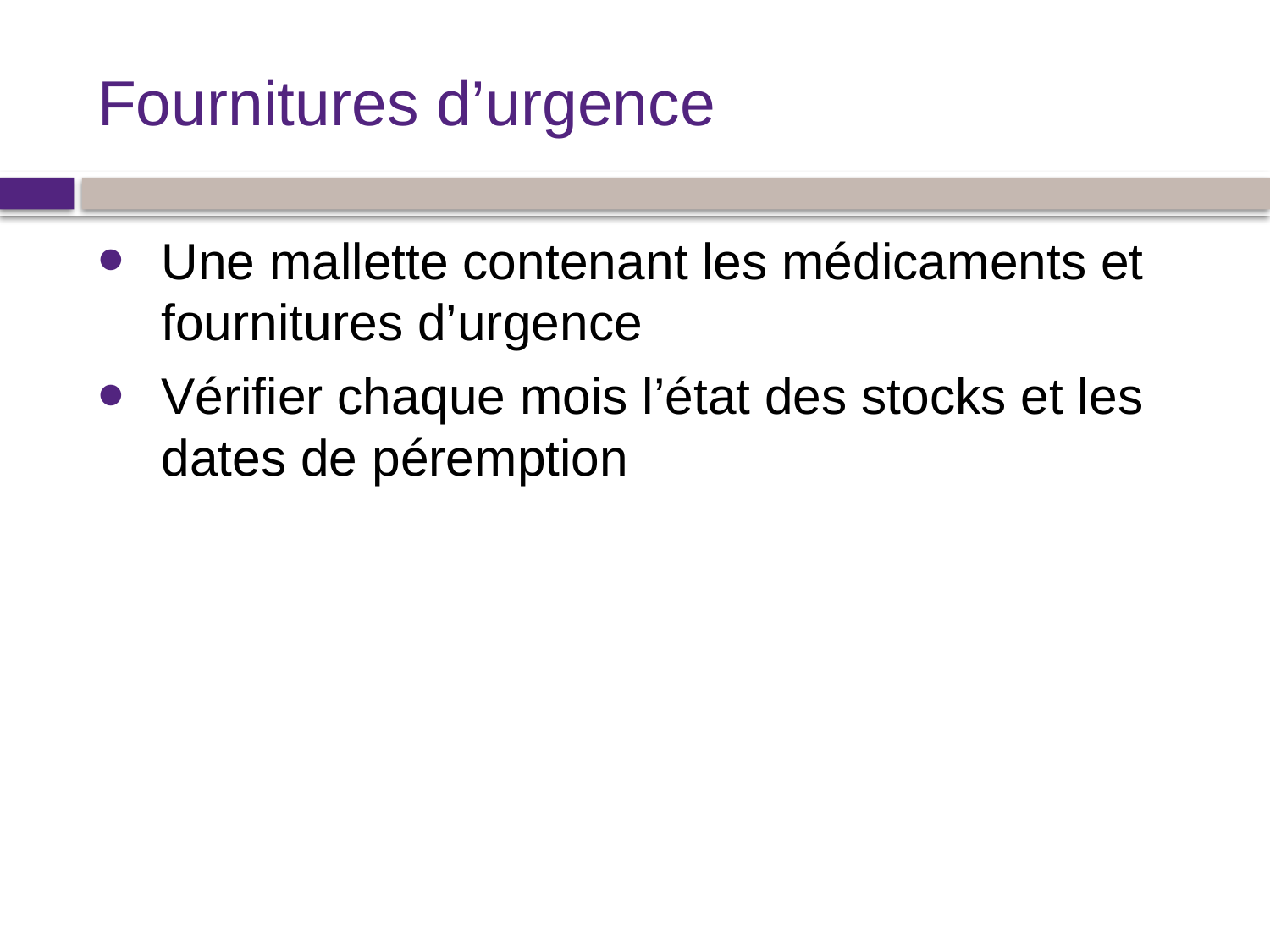

# Fournitures d’urgence
Une mallette contenant les médicaments et fournitures d’urgence
Vérifier chaque mois l’état des stocks et les dates de péremption